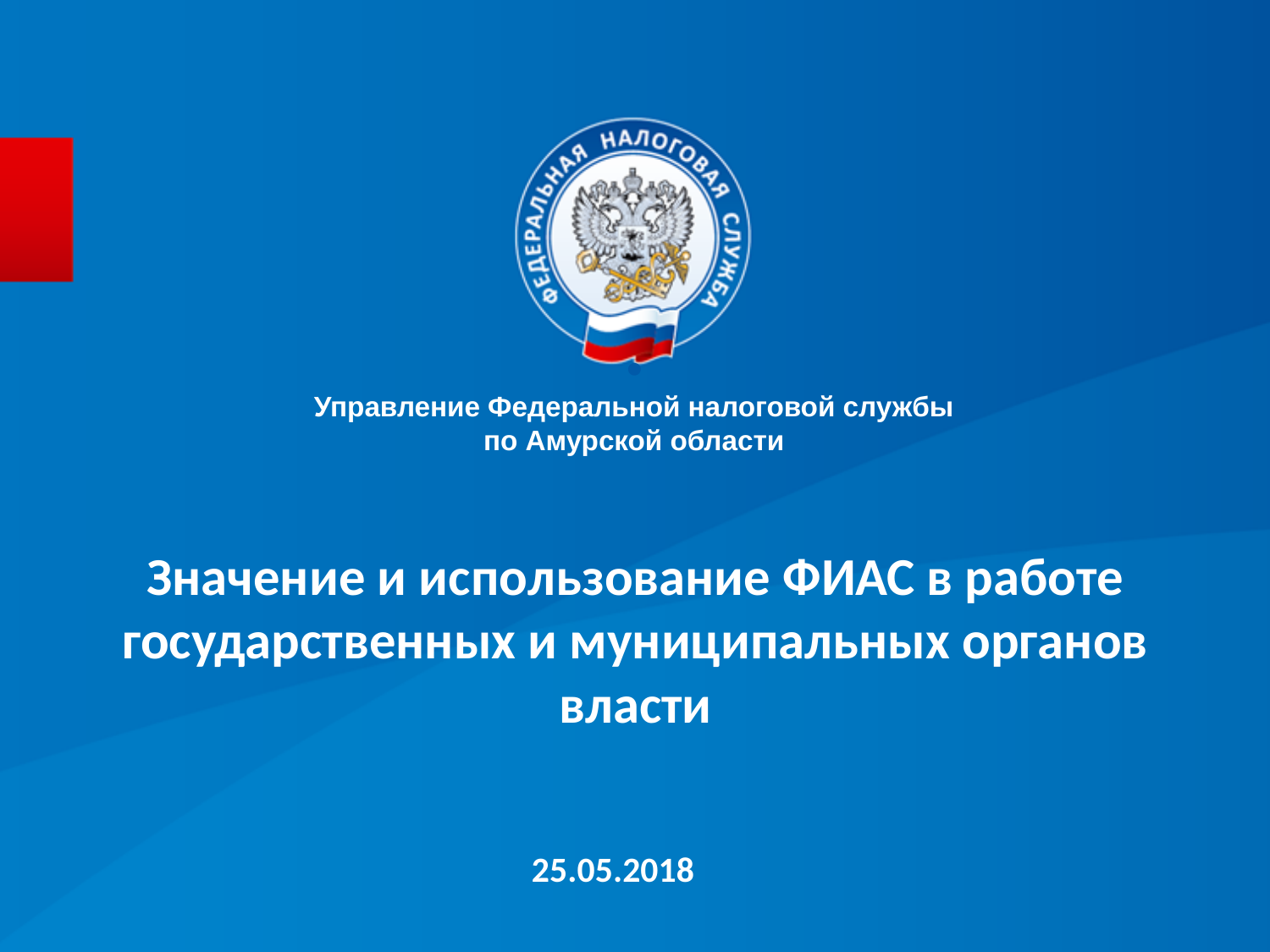

Управление Федеральной налоговой службы
по Амурской области
# Значение и использование ФИАС в работе государственных и муниципальных органов власти
25.05.2018